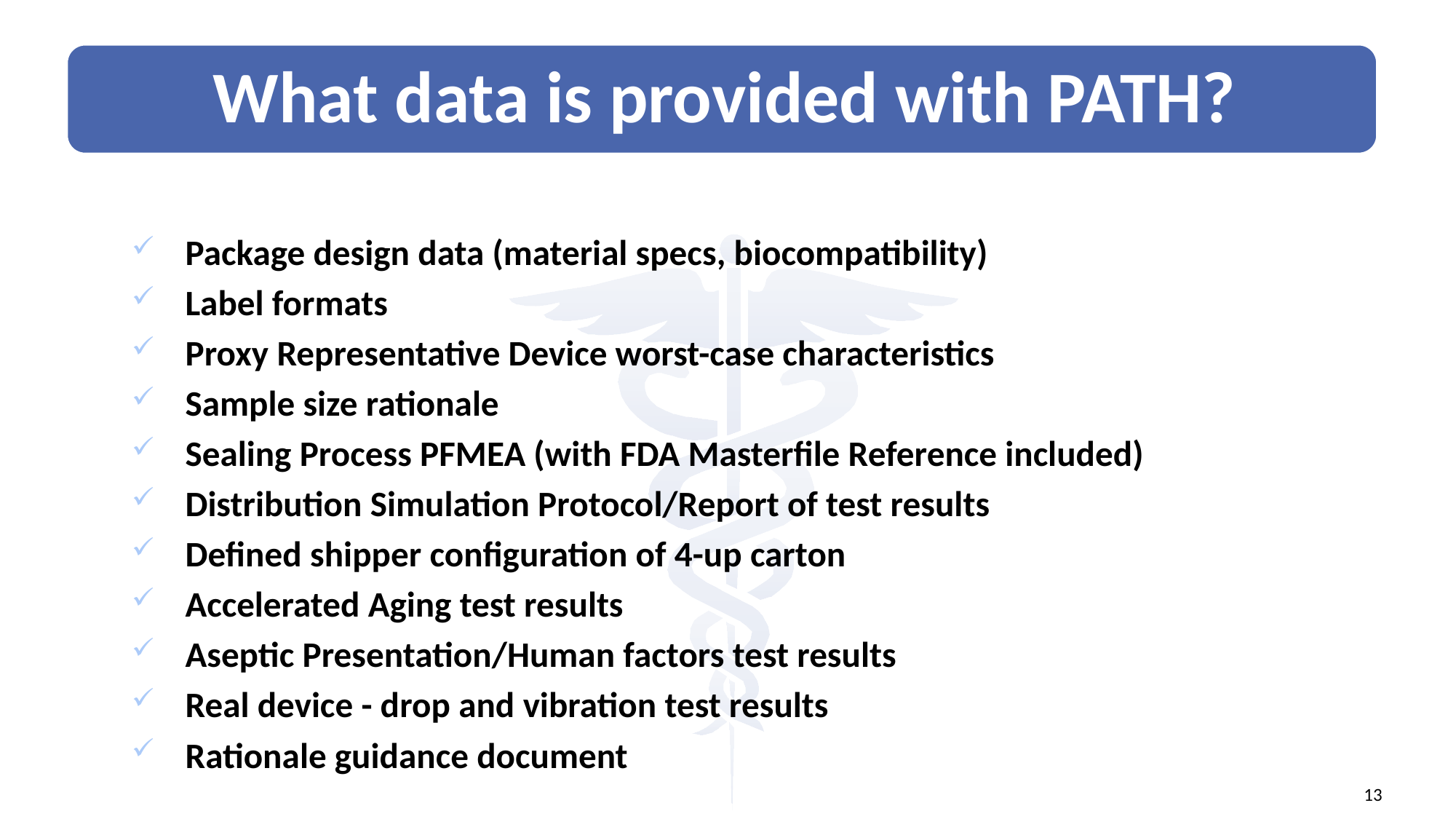

What data is provided with PATH?
Data Package to complete adoption rationale:
Package design data (material specs, biocompatibility)
Label formats
Proxy Representative Device worst-case characteristics
Sample size rationale
Sealing Process PFMEA (with FDA Masterfile Reference included)
Distribution Simulation Protocol/Report of test results
Defined shipper configuration of 4-up carton
Accelerated Aging test results
Aseptic Presentation/Human factors test results
Real device - drop and vibration test results
Rationale guidance document

13